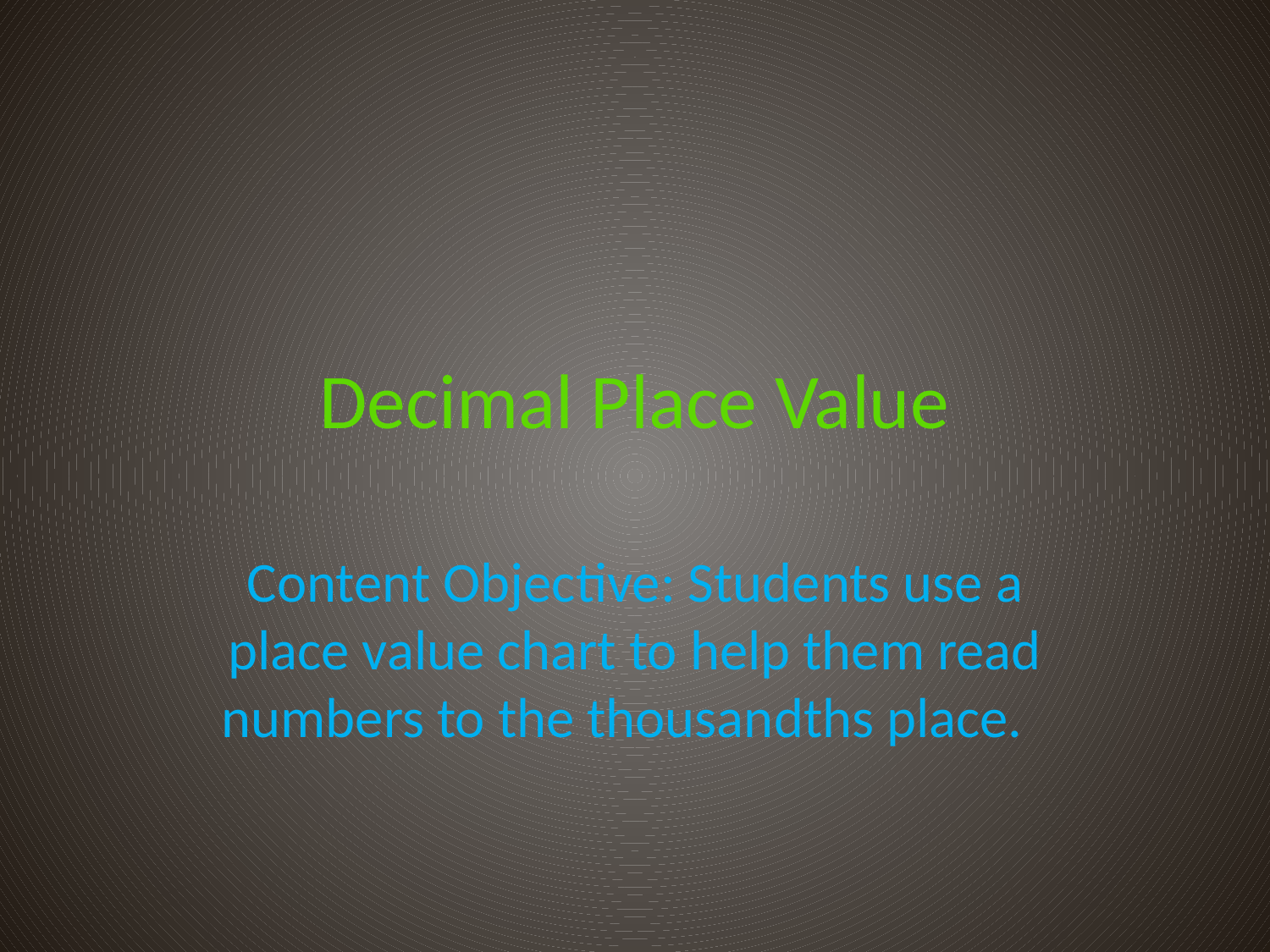

# Decimal Place Value
Content Objective: Students use a place value chart to help them read numbers to the thousandths place.